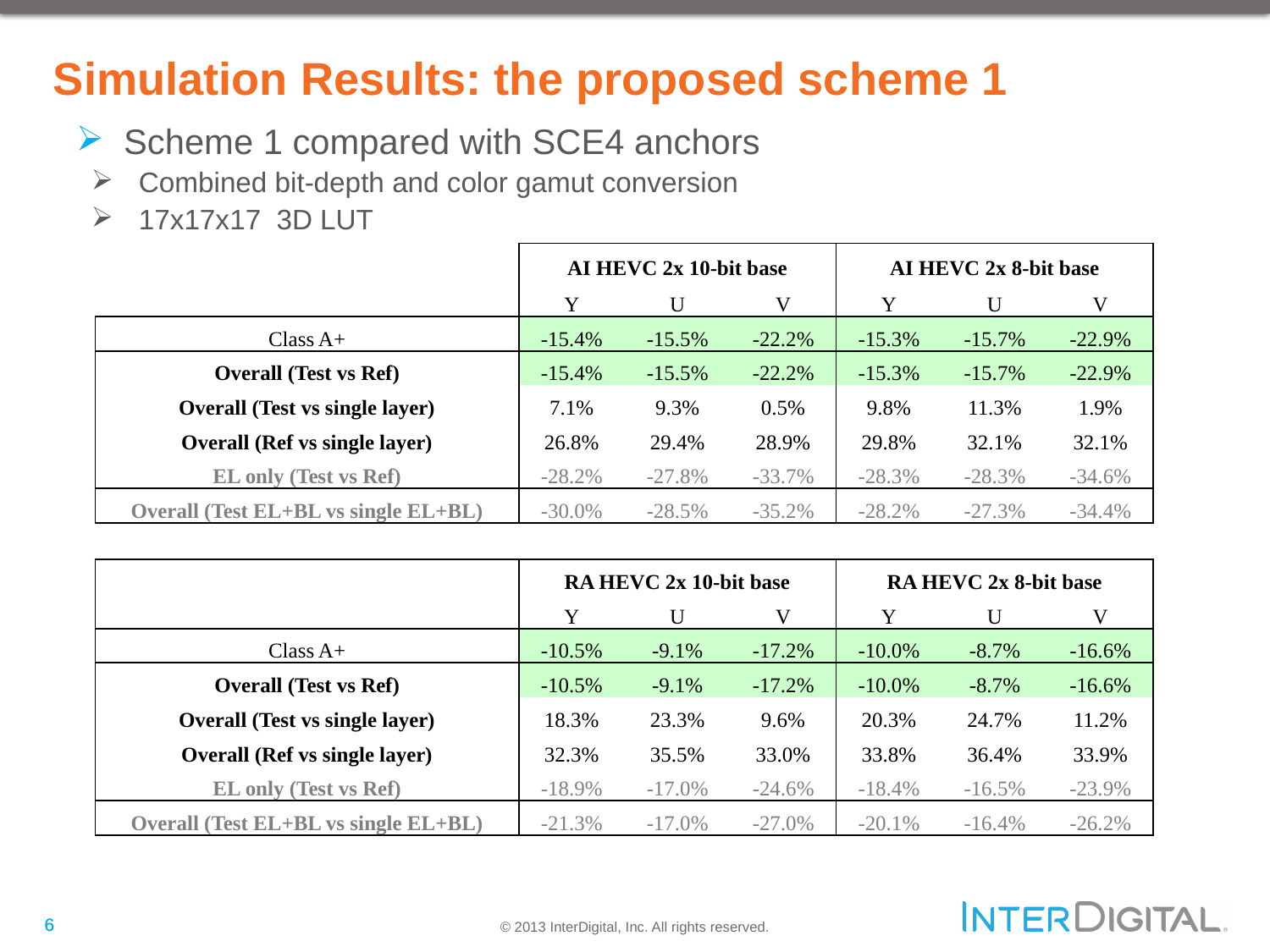

# Simulation Results: the proposed scheme 1
Scheme 1 compared with SCE4 anchors
Combined bit-depth and color gamut conversion
17x17x17  3D LUT
|  | AI HEVC 2x 10-bit base |  |  | AI HEVC 2x 8-bit base |  |  |
| --- | --- | --- | --- | --- | --- | --- |
|  | Y | U | V | Y | U | V |
| Class A+ | -15.4% | -15.5% | -22.2% | -15.3% | -15.7% | -22.9% |
| Overall (Test vs Ref) | -15.4% | -15.5% | -22.2% | -15.3% | -15.7% | -22.9% |
| Overall (Test vs single layer) | 7.1% | 9.3% | 0.5% | 9.8% | 11.3% | 1.9% |
| Overall (Ref vs single layer) | 26.8% | 29.4% | 28.9% | 29.8% | 32.1% | 32.1% |
| EL only (Test vs Ref) | -28.2% | -27.8% | -33.7% | -28.3% | -28.3% | -34.6% |
| Overall (Test EL+BL vs single EL+BL) | -30.0% | -28.5% | -35.2% | -28.2% | -27.3% | -34.4% |
|  |  |  |  |  |  |  |
|  | RA HEVC 2x 10-bit base |  |  | RA HEVC 2x 8-bit base |  |  |
|  | Y | U | V | Y | U | V |
| Class A+ | -10.5% | -9.1% | -17.2% | -10.0% | -8.7% | -16.6% |
| Overall (Test vs Ref) | -10.5% | -9.1% | -17.2% | -10.0% | -8.7% | -16.6% |
| Overall (Test vs single layer) | 18.3% | 23.3% | 9.6% | 20.3% | 24.7% | 11.2% |
| Overall (Ref vs single layer) | 32.3% | 35.5% | 33.0% | 33.8% | 36.4% | 33.9% |
| EL only (Test vs Ref) | -18.9% | -17.0% | -24.6% | -18.4% | -16.5% | -23.9% |
| Overall (Test EL+BL vs single EL+BL) | -21.3% | -17.0% | -27.0% | -20.1% | -16.4% | -26.2% |